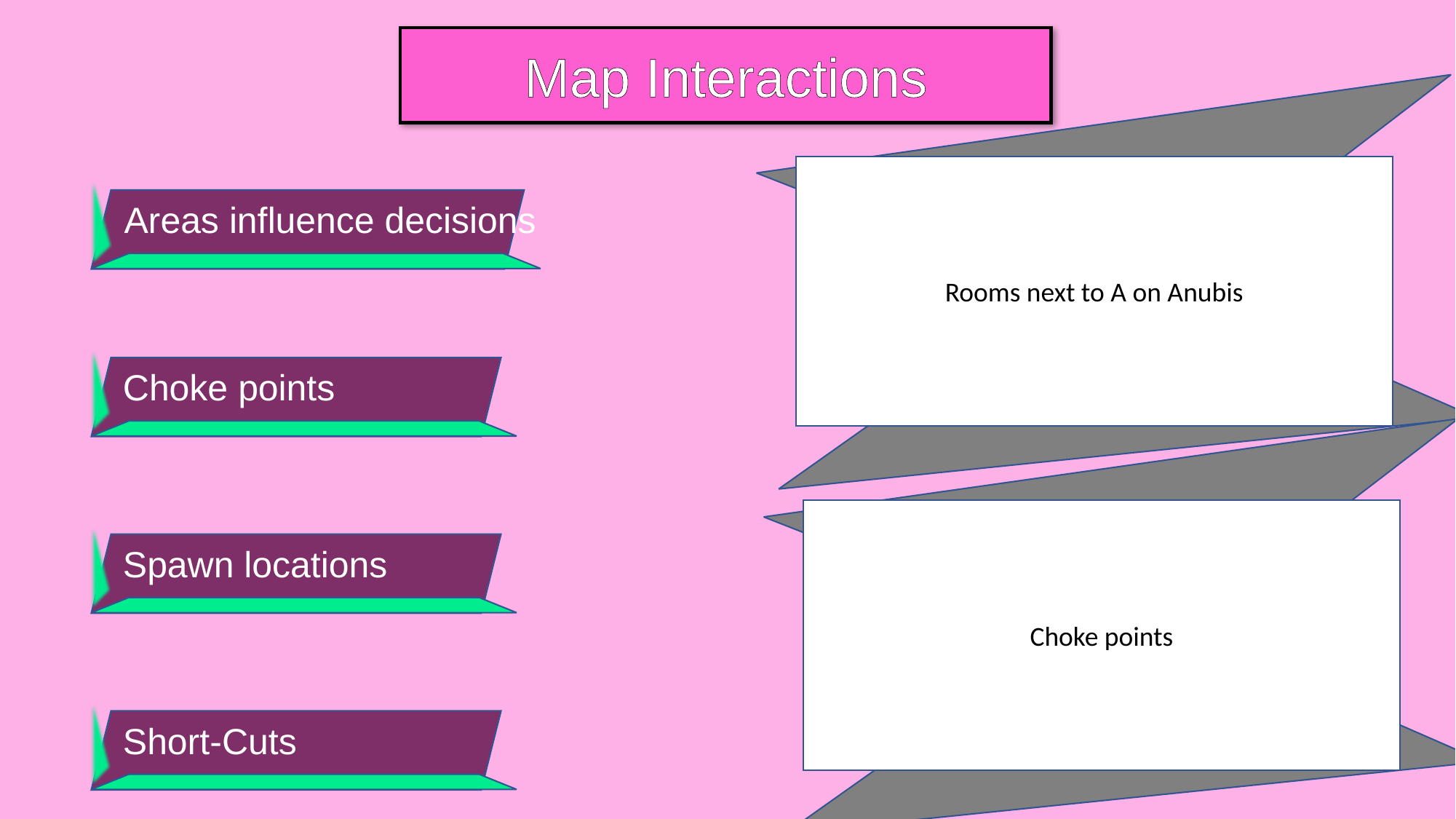

Map Interactions

Rooms next to A on Anubis

Areas influence decisions

Choke points

Choke points

Spawn locations

Short-Cuts